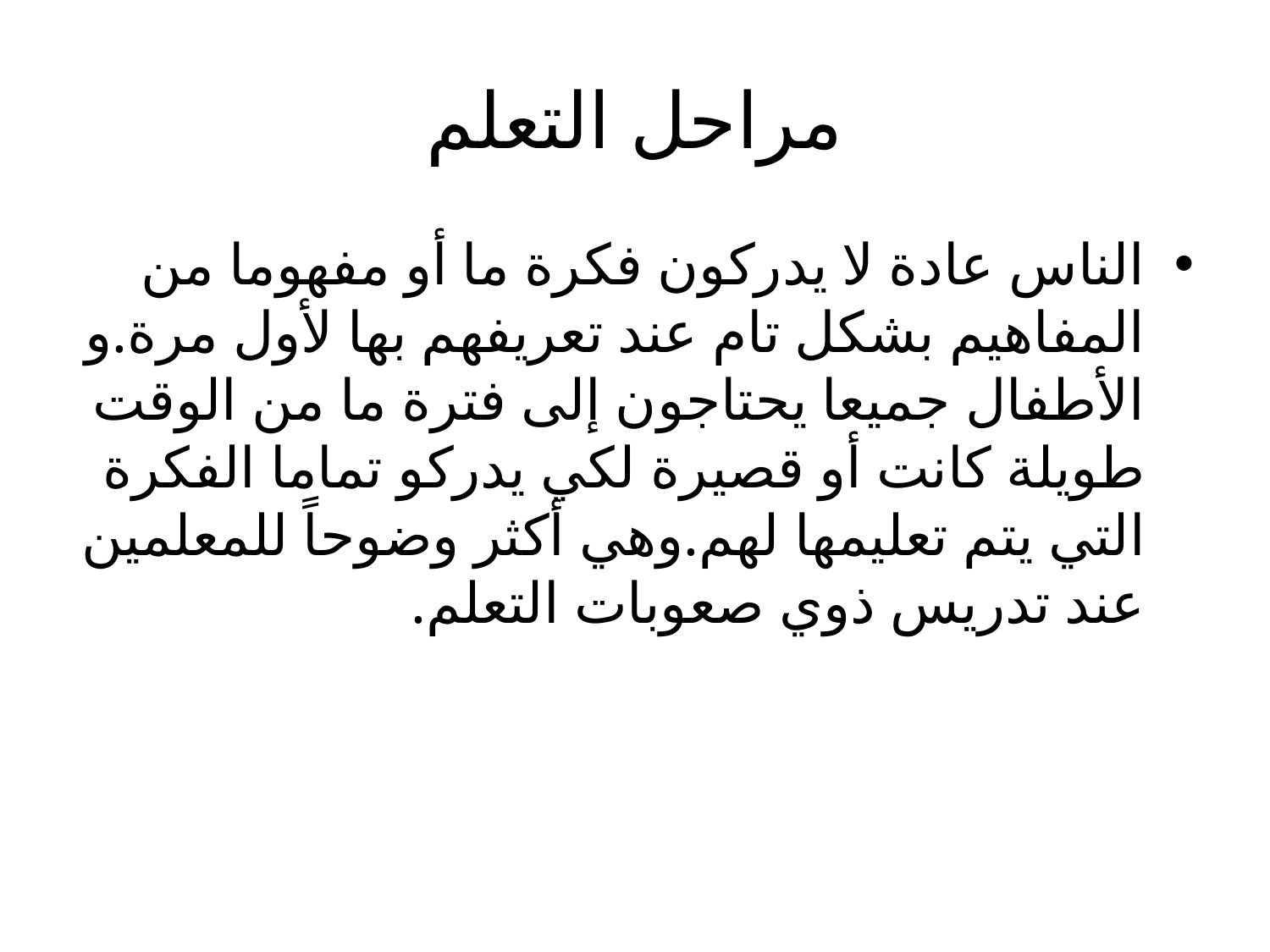

# مراحل التعلم
الناس عادة لا يدركون فكرة ما أو مفهوما من المفاهيم بشكل تام عند تعريفهم بها لأول مرة.و الأطفال جميعا يحتاجون إلى فترة ما من الوقت طويلة كانت أو قصيرة لكي يدركو تماما الفكرة التي يتم تعليمها لهم.وهي أكثر وضوحاً للمعلمين عند تدريس ذوي صعوبات التعلم.